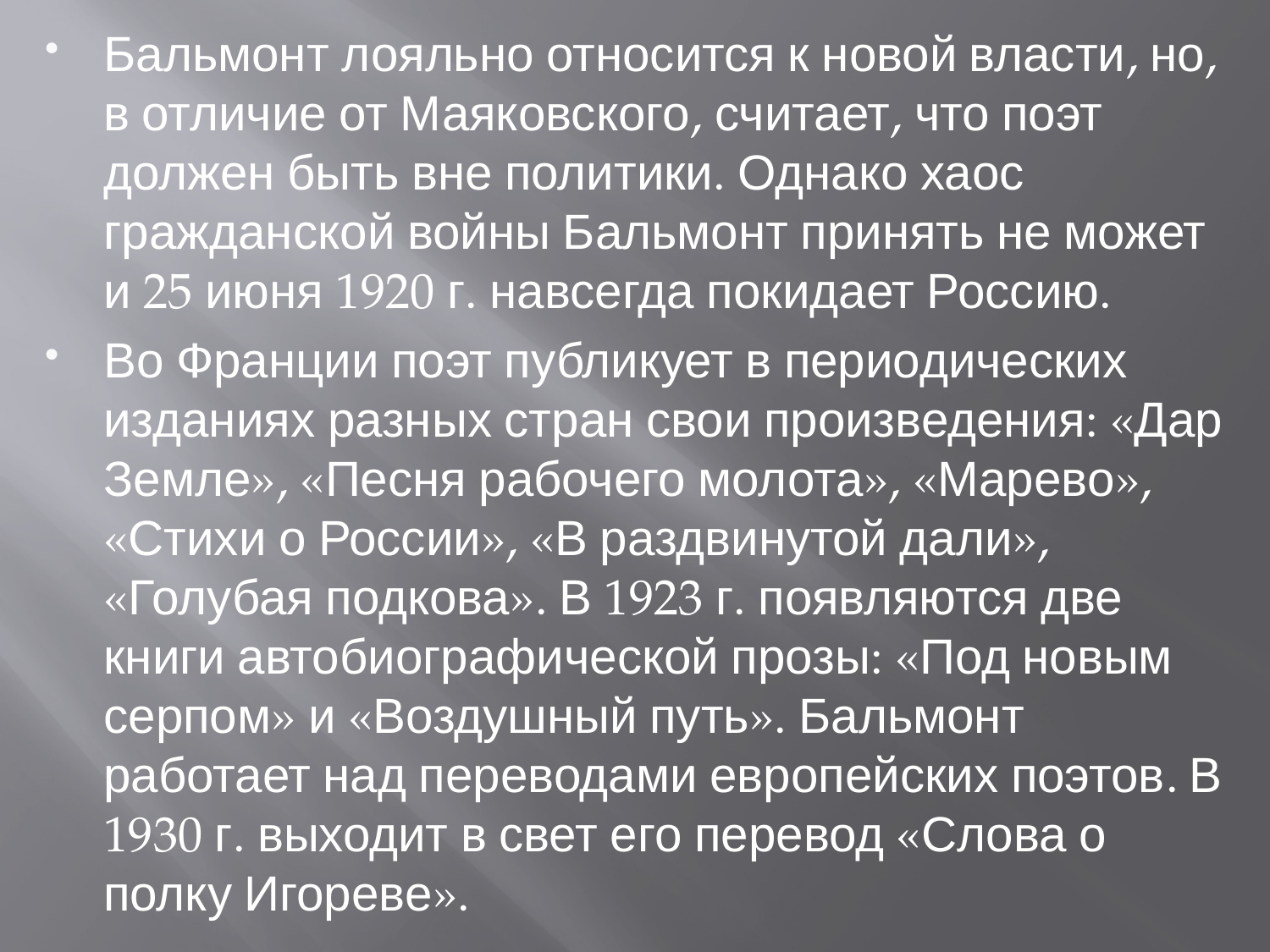

#
Бальмонт лояльно относится к новой власти, но, в отличие от Маяковского, считает, что поэт должен быть вне политики. Однако хаос гражданской войны Бальмонт принять не может и 25 июня 1920 г. навсегда покидает Россию.
Во Франции поэт публикует в периодических изданиях разных стран свои произведения: «Дар Земле», «Песня рабочего молота», «Марево», «Стихи о России», «В раздвинутой дали», «Голубая подкова». В 1923 г. появляются две книги автобиографической прозы: «Под новым серпом» и «Воздушный путь». Бальмонт работает над переводами европейских поэтов. В 1930 г. выходит в свет его перевод «Слова о полку Игореве».